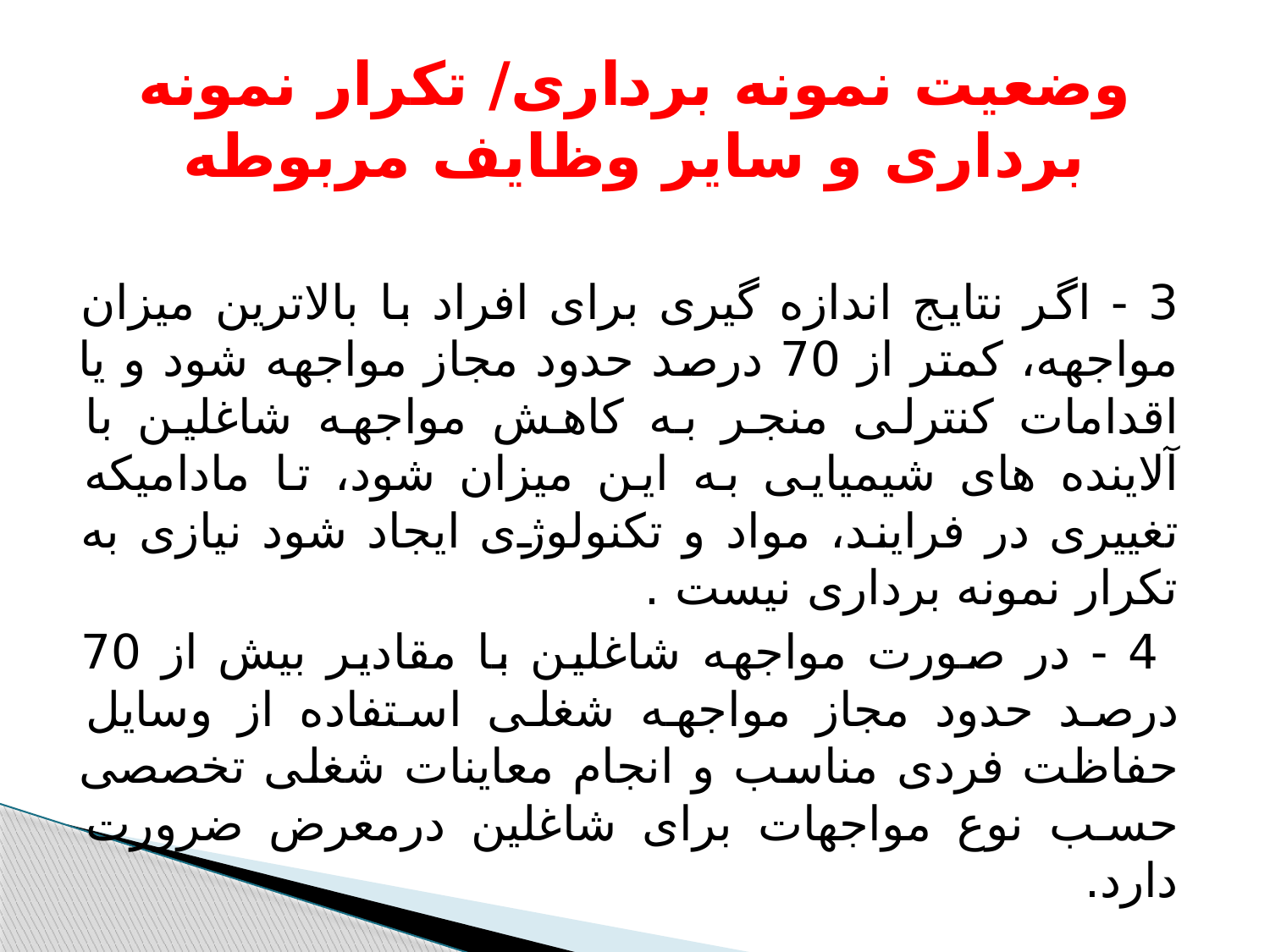

# وضعیت نمونه برداری/ تکرار نمونه برداری و سایر وظایف مربوطه
3 - اگر نتایج اندازه گیری برای افراد با بالاترین میزان مواجهه، کمتر از 70 درصد حدود مجاز مواجهه شود و یا اقدامات کنترلی منجر به کاهش مواجهه شاغلین با آلاینده های شیمیایی به این میزان شود، تا مادامیکه تغییری در فرایند، مواد و تکنولوژی ایجاد شود نیازی به تکرار نمونه برداری نیست .
 4 - در صورت مواجهه شاغلین با مقادیر بیش از 70 درصد حدود مجاز مواجهه شغلی استفاده از وسایل حفاظت فردی مناسب و انجام معاینات شغلی تخصصی حسب نوع مواجهات برای شاغلین درمعرض ضرورت دارد.